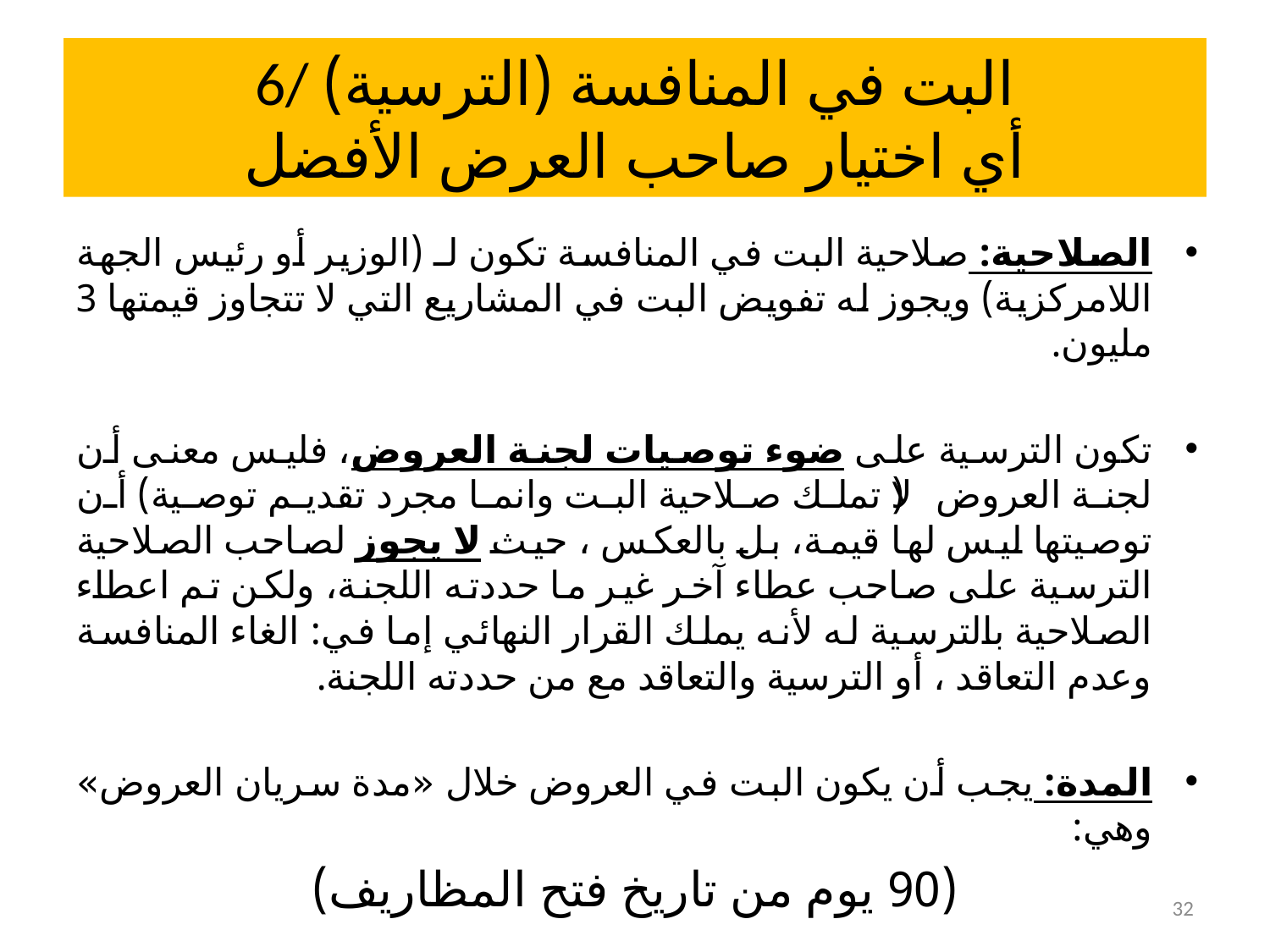

# 6/ البت في المنافسة (الترسية) أي اختيار صاحب العرض الأفضل
الصلاحية: صلاحية البت في المنافسة تكون لـ (الوزير أو رئيس الجهة اللامركزية) ويجوز له تفويض البت في المشاريع التي لا تتجاوز قيمتها 3 مليون.

تكون الترسية على ضوء توصيات لجنة العروض، فليس معنى أن لجنة العروض (لا تملك صلاحية البت وانما مجرد تقديم توصية) أن توصيتها ليس لها قيمة، بل بالعكس ، حيث لا يجوز لصاحب الصلاحية الترسية على صاحب عطاء آخر غير ما حددته اللجنة، ولكن تم اعطاء الصلاحية بالترسية له لأنه يملك القرار النهائي إما في: الغاء المنافسة وعدم التعاقد ، أو الترسية والتعاقد مع من حددته اللجنة.

المدة: يجب أن يكون البت في العروض خلال «مدة سريان العروض» وهي:
(90 يوم من تاريخ فتح المظاريف)
32